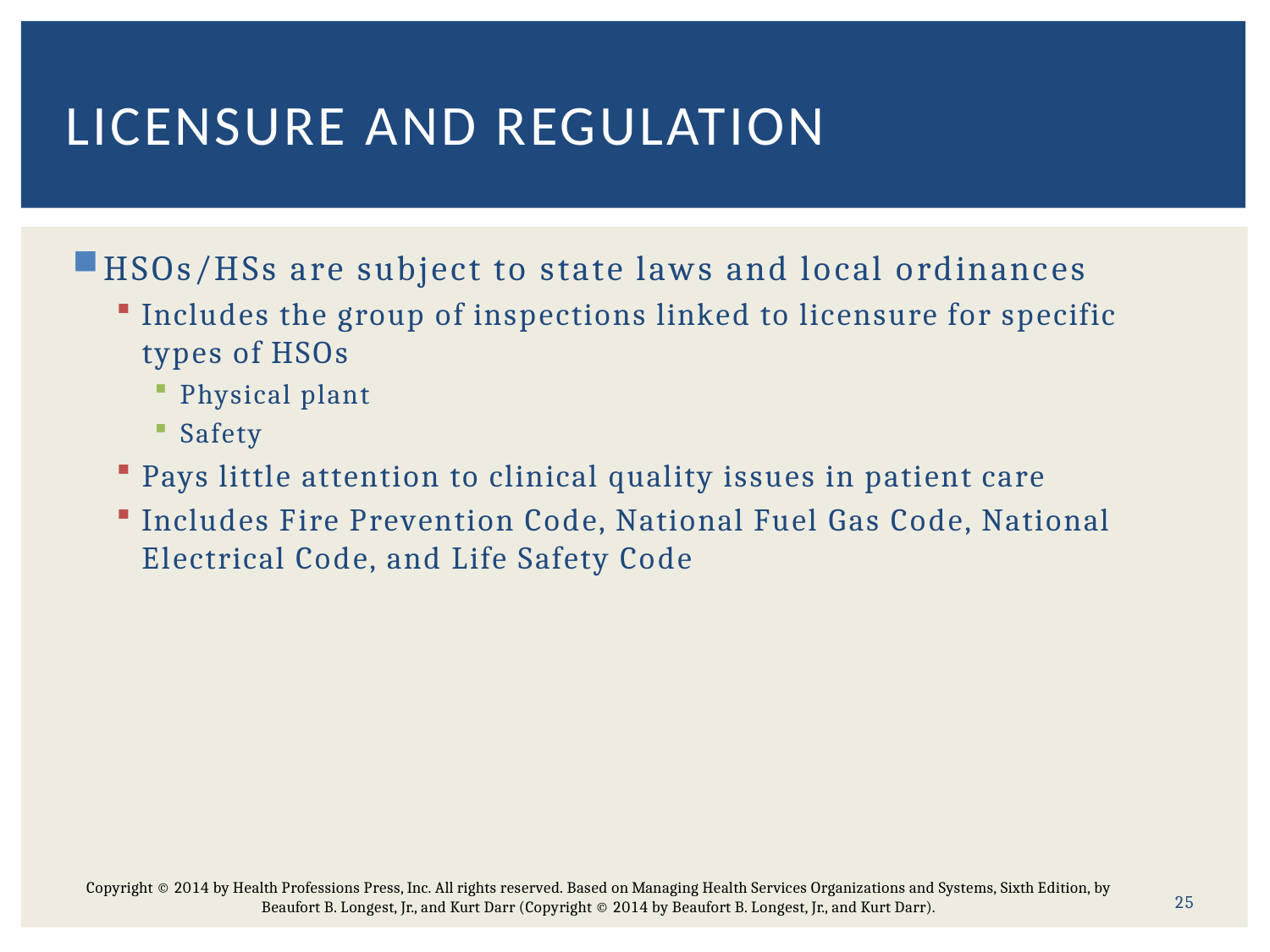

# Licensure and Regulation
HSOs/HSs are subject to state laws and local ordinances
Includes the group of inspections linked to licensure for specific types of HSOs
Physical plant
Safety
Pays little attention to clinical quality issues in patient care
Includes Fire Prevention Code, National Fuel Gas Code, National Electrical Code, and Life Safety Code

Copyright © 2014 by Health Professions Press, Inc. All rights reserved. Based on Managing Health Services Organizations and Systems, Sixth Edition, by Beaufort B. Longest, Jr., and Kurt Darr (Copyright © 2014 by Beaufort B. Longest, Jr., and Kurt Darr).
25